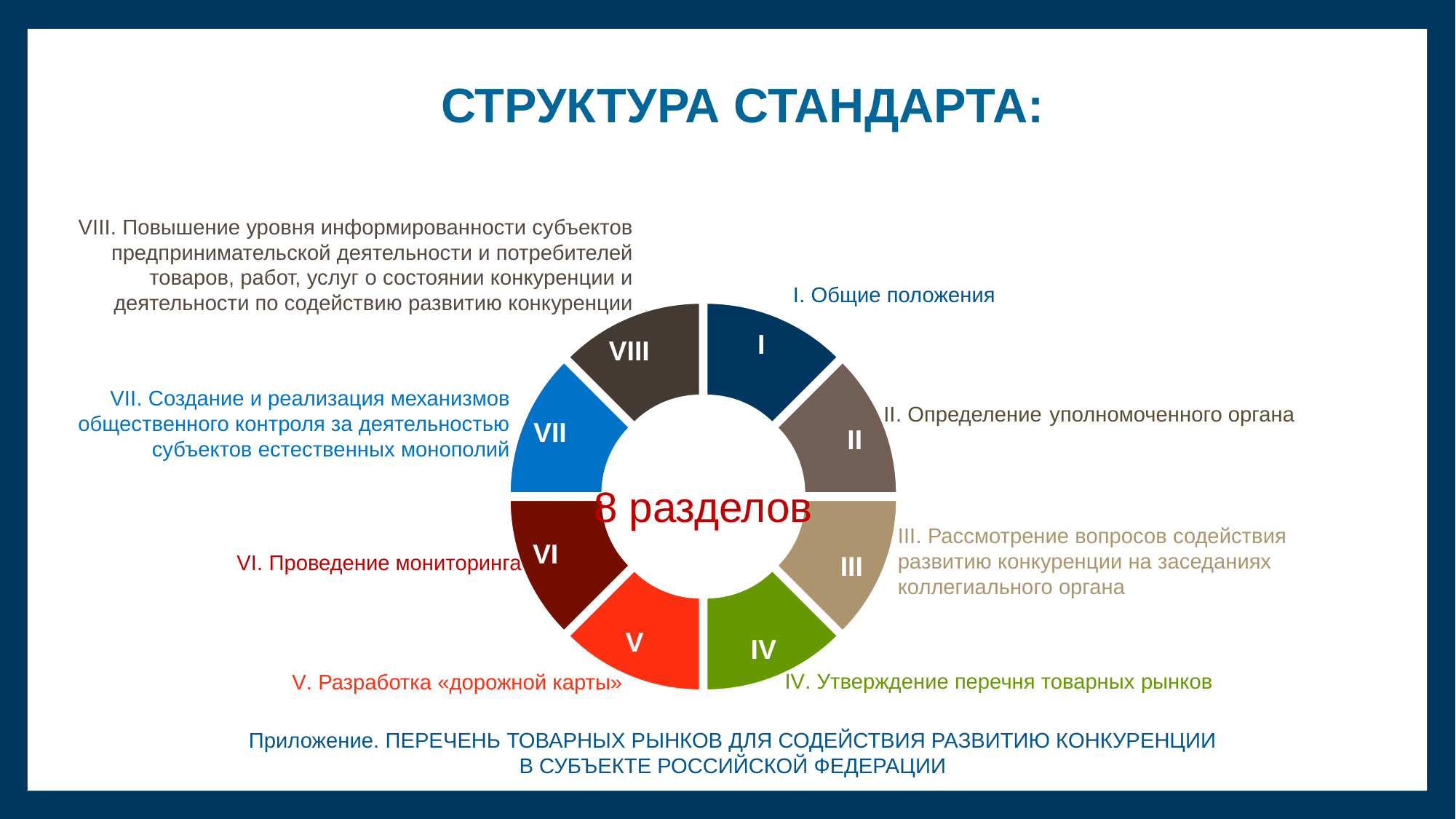

СТРУКТУРА СТАНДАРТА:
VIII. Повышение уровня информированности субъектов предпринимательской деятельности и потребителей товаров, работ, услуг о состоянии конкуренции и деятельности по содействию развитию конкуренции
I. Общие положения

### Chart

| Category | Столбец1 |
|---|---|
| I | 1.0 |
| II | 1.0 |
| III | 1.0 |
| IV | 1.0 |
| V | 1.0 |
| VI | 1.0 |
| VII | 1.0 |
| VII | 1.0 |
I
VIII
I
VIII
VII. Создание и реализация механизмов общественного контроля за деятельностью субъектов естественных монополий
II. Определение уполномоченного органа
VII
VII
II
II
8 разделов
III
III. Рассмотрение вопросов содействия развитию конкуренции на заседаниях коллегиального органа
VI
VI
VI. Проведение мониторинга
III
V
V
IV
IV
IV. Утверждение перечня товарных рынков
V. Разработка «дорожной карты»
Приложение. ПЕРЕЧЕНЬ ТОВАРНЫХ РЫНКОВ ДЛЯ СОДЕЙСТВИЯ РАЗВИТИЮ КОНКУРЕНЦИИ
В СУБЪЕКТЕ РОССИЙСКОЙ ФЕДЕРАЦИИ